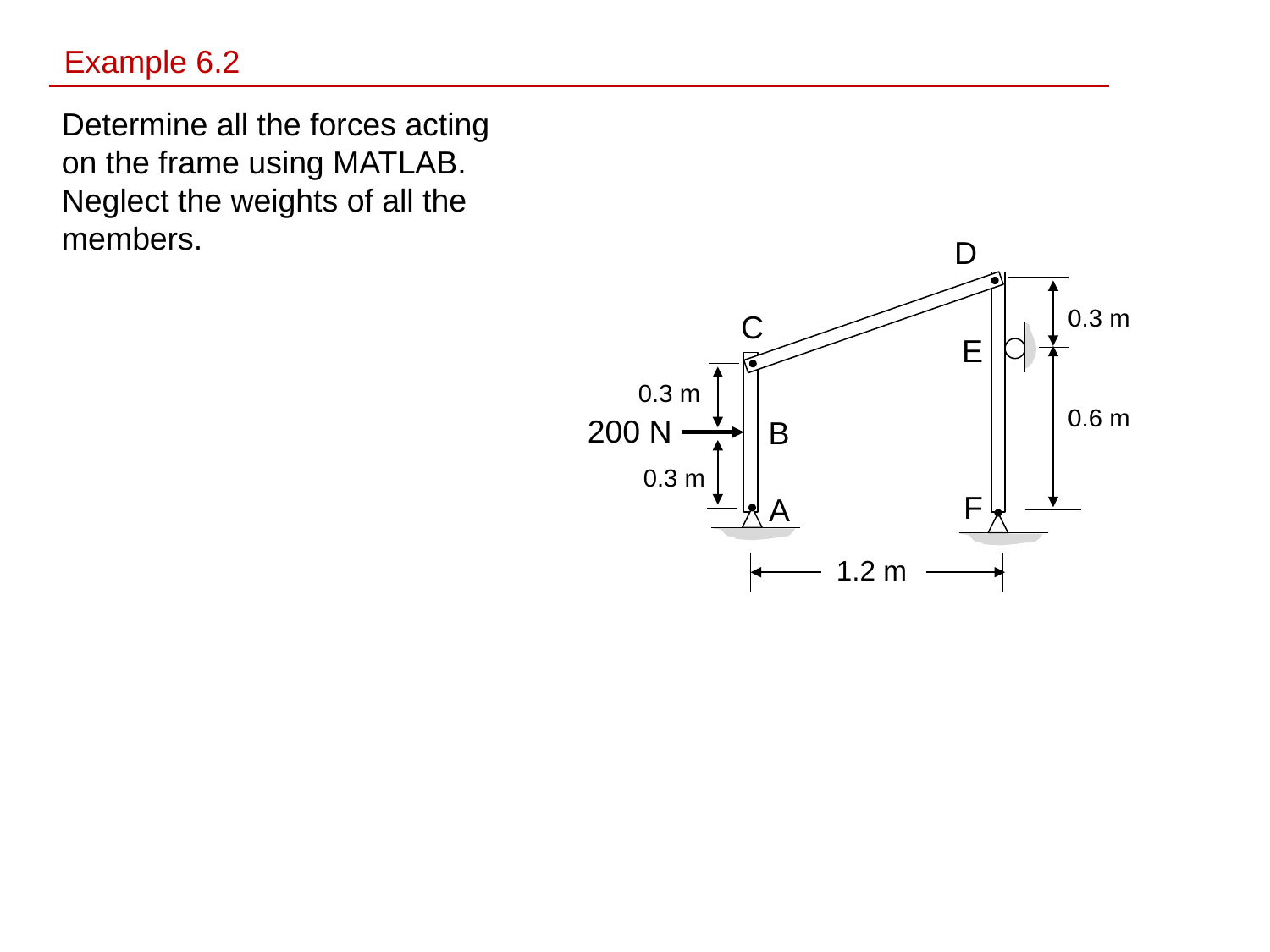

Example 6.2
Determine all the forces acting on the frame using MATLAB. Neglect the weights of all the members.
D

0.3 m
C

E

0.3 m
0.6 m
200 N
B
0.3 m
F
A

1.2 m